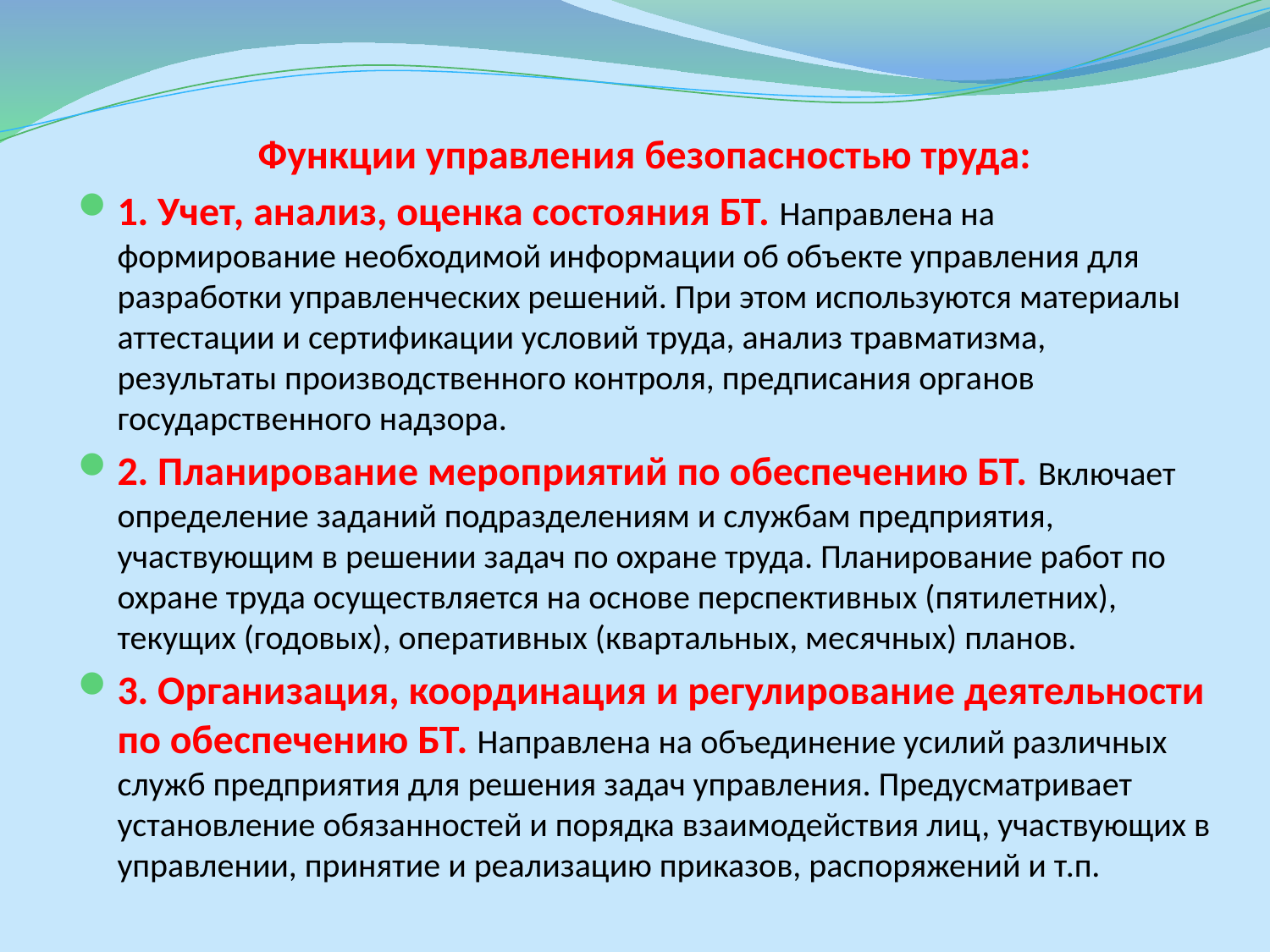

Функции управления безопасностью труда:
1. Учет, анализ, оценка состояния БТ. Направлена на формирование необходимой информации об объекте управления для разработки управленческих решений. При этом используются материалы аттестации и сертификации условий труда, анализ травматизма, результаты производственного контроля, предписания органов государственного надзора.
2. Планирование мероприятий по обеспечению БТ. Включает определение заданий подразделениям и службам предприятия, участвующим в решении задач по охране труда. Планирование работ по охране труда осуществляется на основе перспективных (пятилетних), текущих (годовых), оперативных (квартальных, месячных) планов.
3. Организация, координация и регулирование деятельности по обеспечению БТ. Направлена на объединение усилий различных служб предприятия для решения задач управления. Предусматривает установление обязанностей и порядка взаимодействия лиц, участвующих в управлении, принятие и реализацию приказов, распоряжений и т.п.